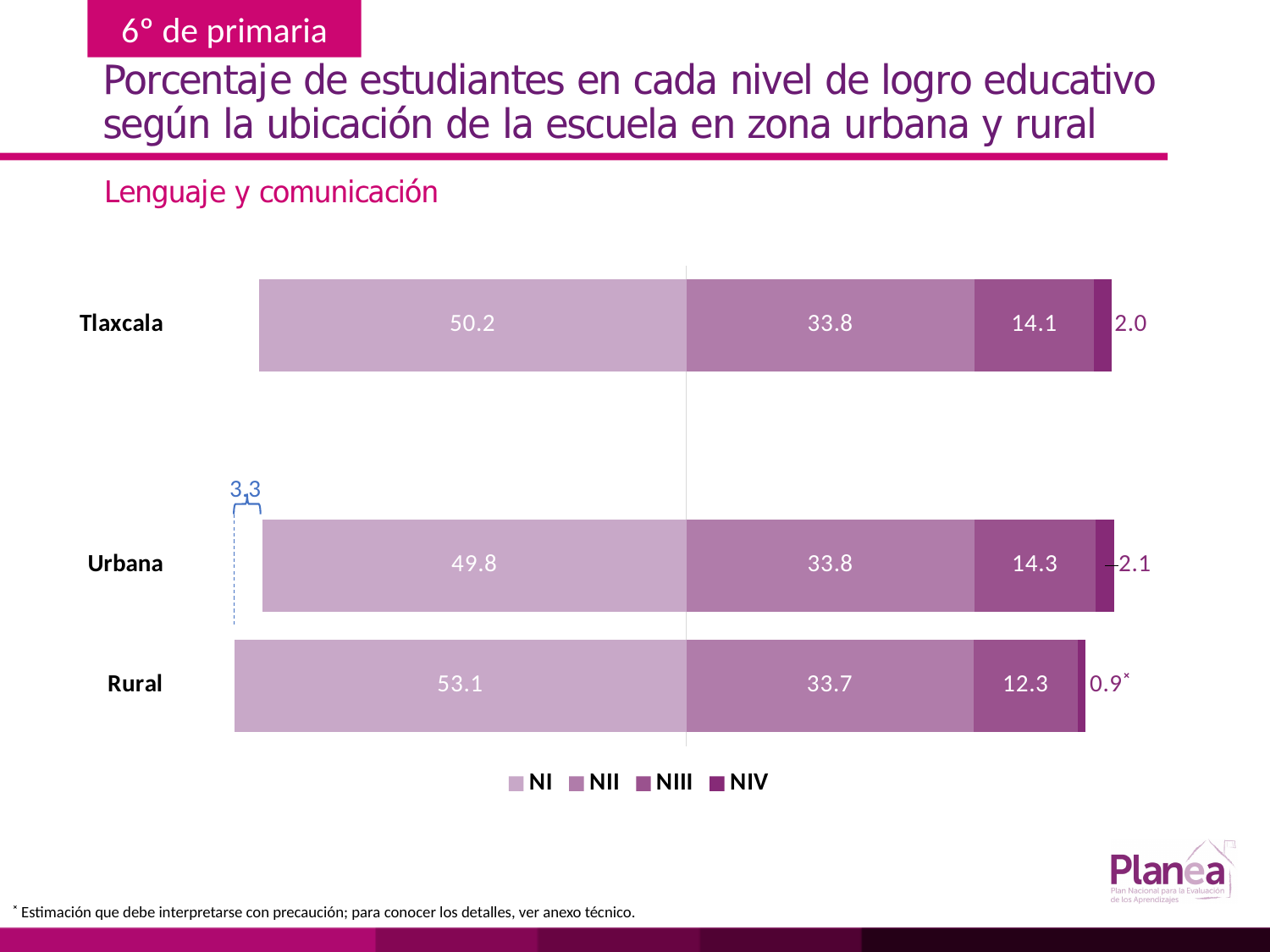

# Porcentaje de estudiantes en cada nivel de logro educativo según la ubicación de la escuela en zona urbana y rural

Lenguaje y comunicación

### Chart

| Category |  |  |  |  |
|---|---|---|---|---|
| Rural | -53.1 | 33.7 | 12.3 | 0.9 |
| Urbana | -49.8 | 33.8 | 14.3 | 2.1 |
|  | None | None | None | None |
| Tlaxcala | -50.2 | 33.8 | 14.1 | 2.0 |
3.3
˟ Estimación que debe interpretarse con precaución; para conocer los detalles, ver anexo técnico.